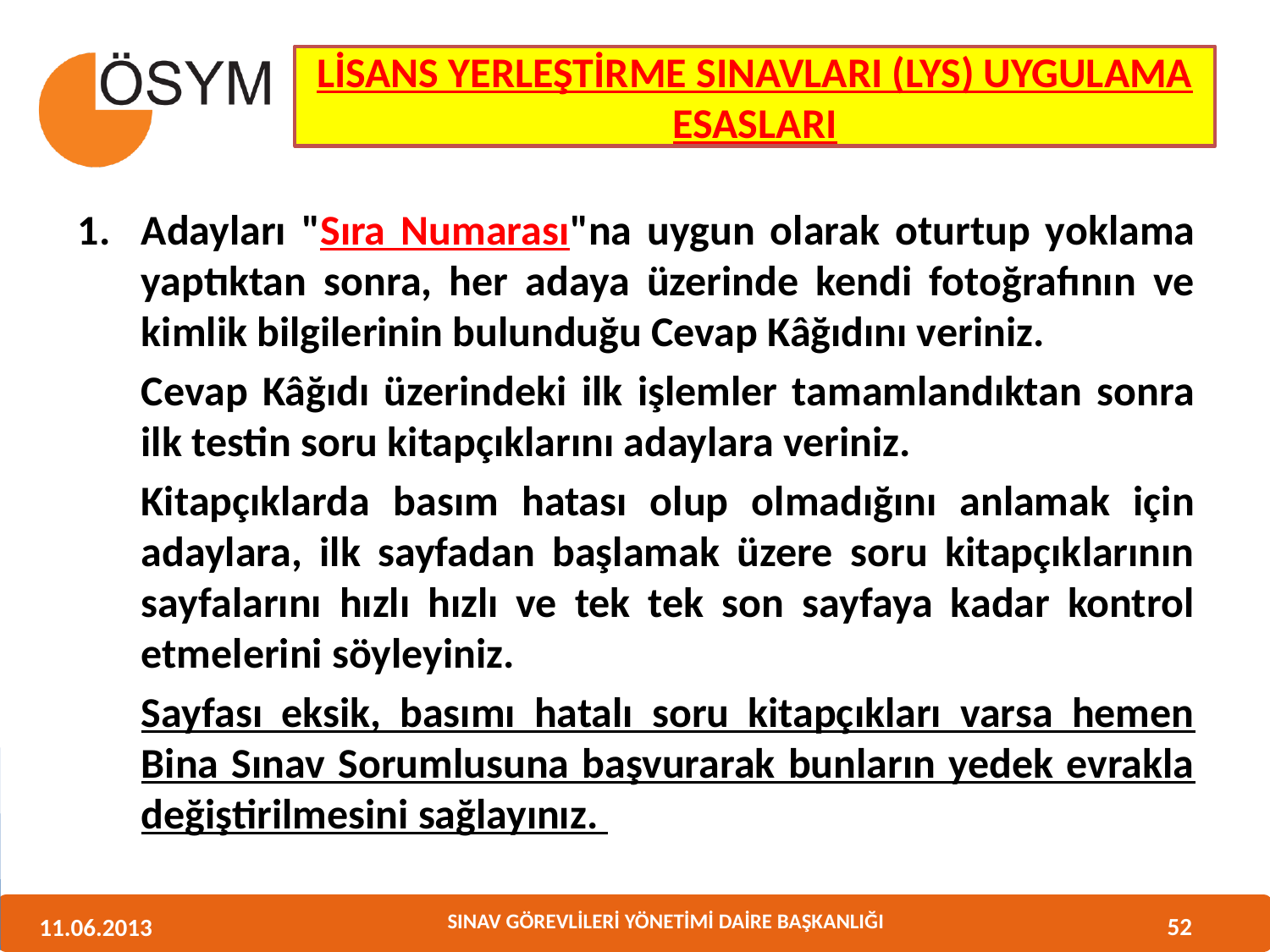

LİSANS YERLEŞTİRME SINAVLARI (LYS) UYGULAMA ESASLARI
Adayları "Sıra Numarası"na uygun olarak oturtup yoklama yaptıktan sonra, her adaya üzerinde kendi fotoğrafının ve kimlik bilgilerinin bulunduğu Cevap Kâğıdını veriniz.
	Cevap Kâğıdı üzerindeki ilk işlemler tamamlandıktan sonra ilk testin soru kitapçıklarını adaylara veriniz.
	Kitapçıklarda basım hatası olup olmadığını anlamak için adaylara, ilk sayfadan başlamak üzere soru kitapçıklarının sayfalarını hızlı hızlı ve tek tek son sayfaya kadar kontrol etmelerini söyleyiniz.
	Sayfası eksik, basımı hatalı soru kitapçıkları varsa hemen Bina Sınav Sorumlusuna başvurarak bunların yedek evrakla değiştirilmesini sağlayınız.
52
11.06.2013